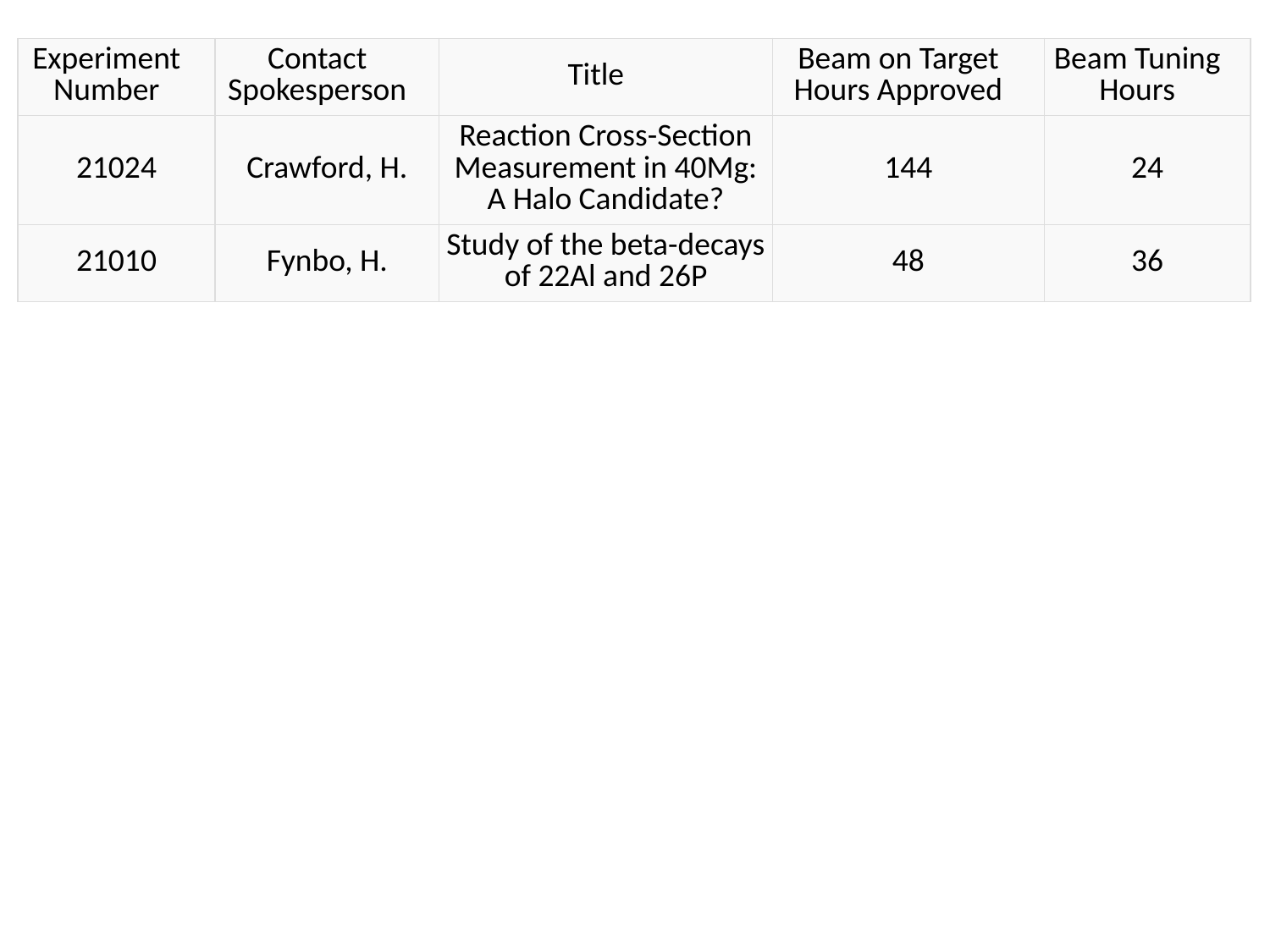

| Experiment Number | Contact Spokesperson | Title | Beam on Target Hours Approved | Beam Tuning Hours |
| --- | --- | --- | --- | --- |
| 21024 | Crawford, H. | Reaction Cross-Section Measurement in 40Mg: A Halo Candidate? | 144 | 24 |
| 21010 | Fynbo, H. | Study of the beta-decays of 22Al and 26P | 48 | 36 |